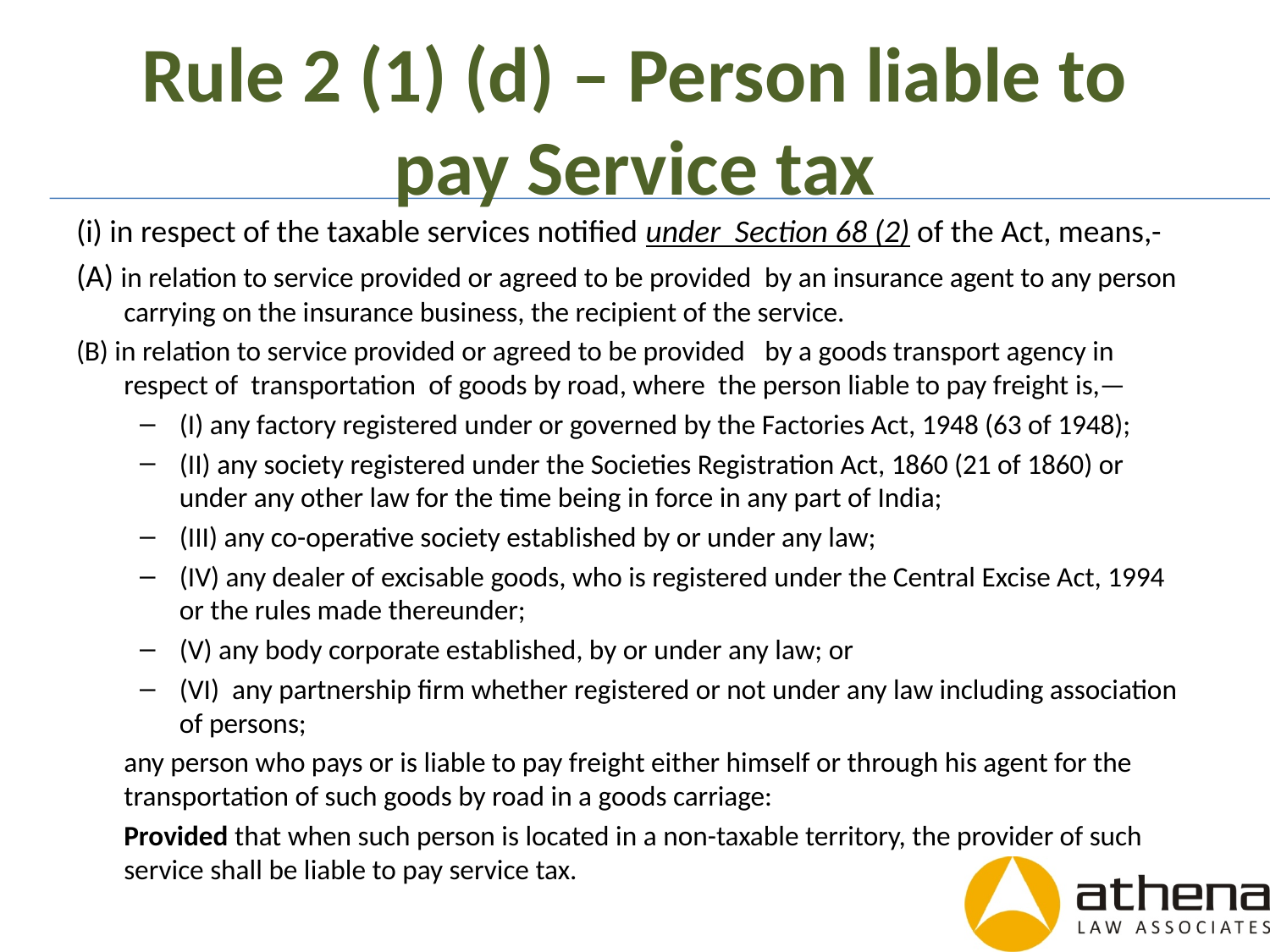

# Rule 2 (1) (d) – Person liable to pay Service tax
(i) in respect of the taxable services notified under  Section 68 (2) of the Act, means,-
(A) in relation to service provided or agreed to be provided  by an insurance agent to any person carrying on the insurance business, the recipient of the service.
(B) in relation to service provided or agreed to be provided   by a goods transport agency in respect of  transportation  of goods by road, where  the person liable to pay freight is,—
(I) any factory registered under or governed by the Factories Act, 1948 (63 of 1948);
(II) any society registered under the Societies Registration Act, 1860 (21 of 1860) or under any other law for the time being in force in any part of India;
(III) any co-operative society established by or under any law;
(IV) any dealer of excisable goods, who is registered under the Central Excise Act, 1994 or the rules made thereunder;
(V) any body corporate established, by or under any law; or
(VI)  any partnership firm whether registered or not under any law including association of persons;
	any person who pays or is liable to pay freight either himself or through his agent for the transportation of such goods by road in a goods carriage:
	Provided that when such person is located in a non-taxable territory, the provider of such service shall be liable to pay service tax.